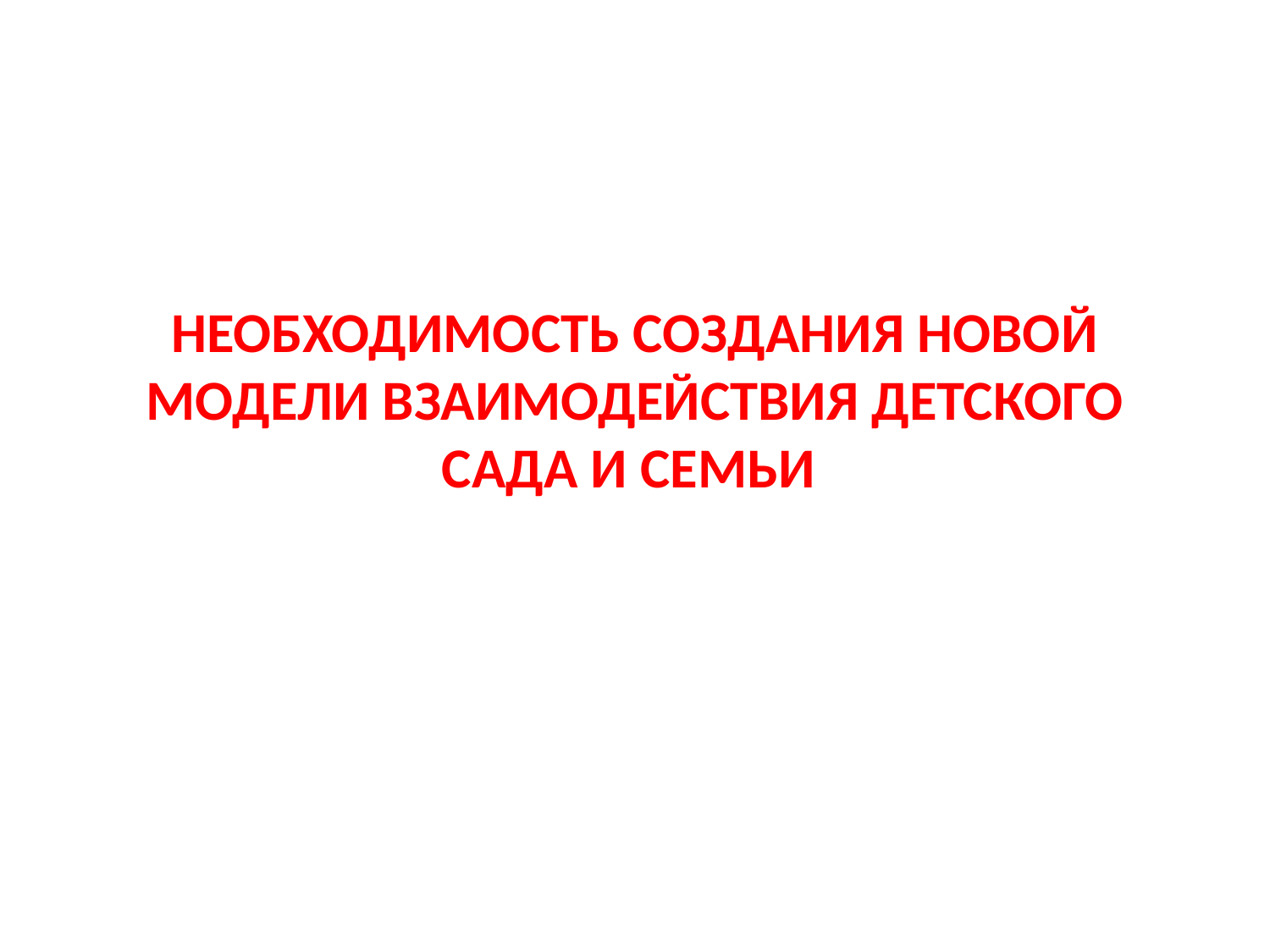

# НЕОБХОДИМОСТЬ СОЗДАНИЯ НОВОЙ МОДЕЛИ ВЗАИМОДЕЙСТВИЯ ДЕТСКОГО САДА И СЕМЬИ